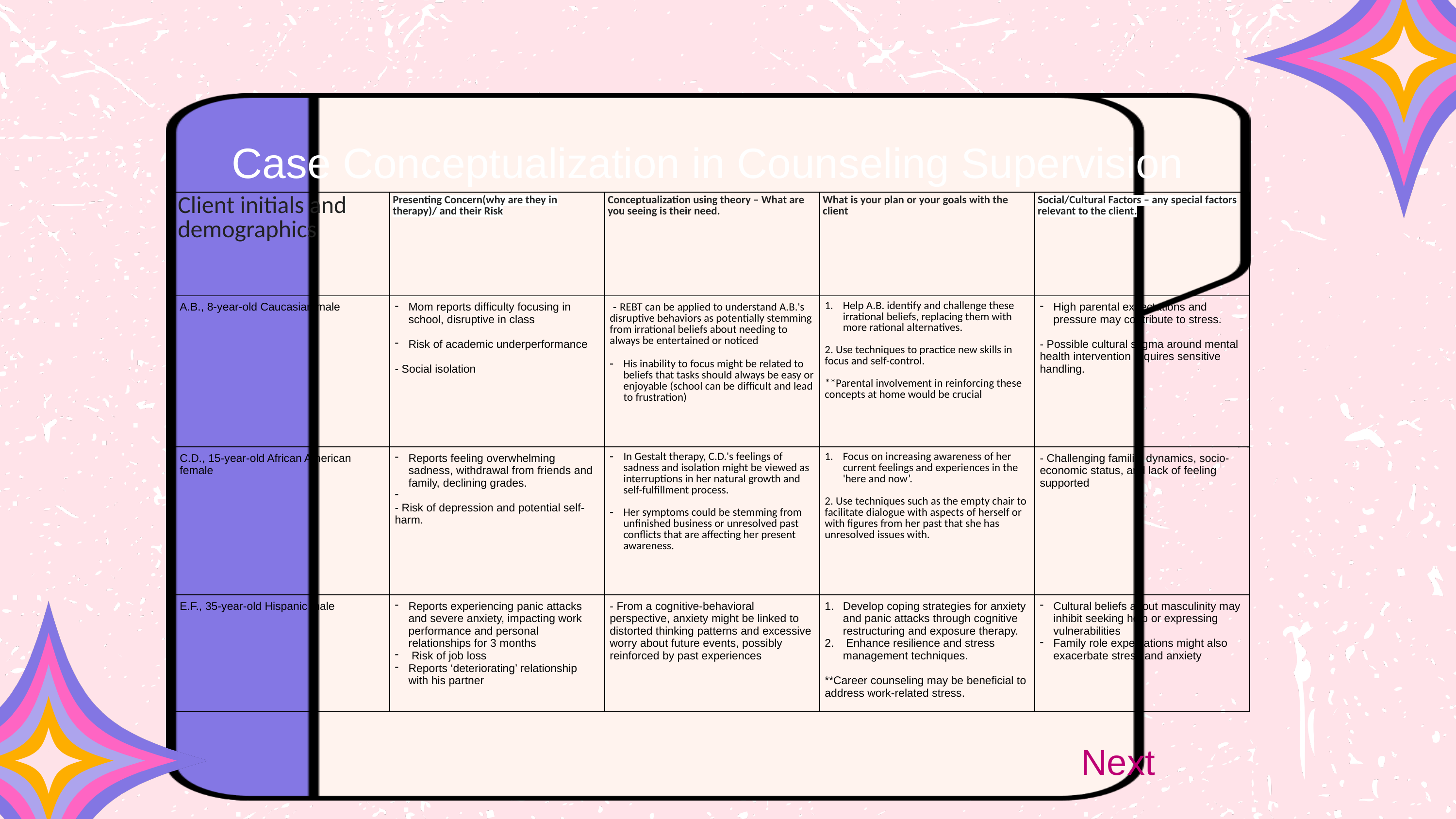

Case Conceptualization in Counseling Supervision
| Client initials and demographics | Presenting Concern(why are they in therapy)/ and their Risk | Conceptualization using theory – What are you seeing is their need. | What is your plan or your goals with the client | Social/Cultural Factors – any special factors relevant to the client. |
| --- | --- | --- | --- | --- |
| A.B., 8-year-old Caucasian male | Mom reports difficulty focusing in school, disruptive in class Risk of academic underperformance  - Social isolation | - REBT can be applied to understand A.B.'s disruptive behaviors as potentially stemming from irrational beliefs about needing to always be entertained or noticed His inability to focus might be related to beliefs that tasks should always be easy or enjoyable (school can be difficult and lead to frustration) | Help A.B. identify and challenge these irrational beliefs, replacing them with more rational alternatives. 2. Use techniques to practice new skills in focus and self-control. \*\*Parental involvement in reinforcing these concepts at home would be crucial | High parental expectations and pressure may contribute to stress. - Possible cultural stigma around mental health intervention requires sensitive handling. |
| C.D., 15-year-old African American female | Reports feeling overwhelming sadness, withdrawal from friends and family, declining grades. - Risk of depression and potential self-harm. | In Gestalt therapy, C.D.'s feelings of sadness and isolation might be viewed as interruptions in her natural growth and self-fulfillment process. Her symptoms could be stemming from unfinished business or unresolved past conflicts that are affecting her present awareness. | Focus on increasing awareness of her current feelings and experiences in the 'here and now’. 2. Use techniques such as the empty chair to facilitate dialogue with aspects of herself or with figures from her past that she has unresolved issues with. | - Challenging familial dynamics, socio-economic status, and lack of feeling supported |
| E.F., 35-year-old Hispanic male | Reports experiencing panic attacks and severe anxiety, impacting work performance and personal relationships for 3 months Risk of job loss Reports ‘deteriorating’ relationship with his partner | - From a cognitive-behavioral perspective, anxiety might be linked to distorted thinking patterns and excessive worry about future events, possibly reinforced by past experiences | Develop coping strategies for anxiety and panic attacks through cognitive restructuring and exposure therapy. Enhance resilience and stress management techniques. \*\*Career counseling may be beneficial to address work-related stress. | Cultural beliefs about masculinity may inhibit seeking help or expressing vulnerabilities Family role expectations might also exacerbate stress and anxiety |

Next